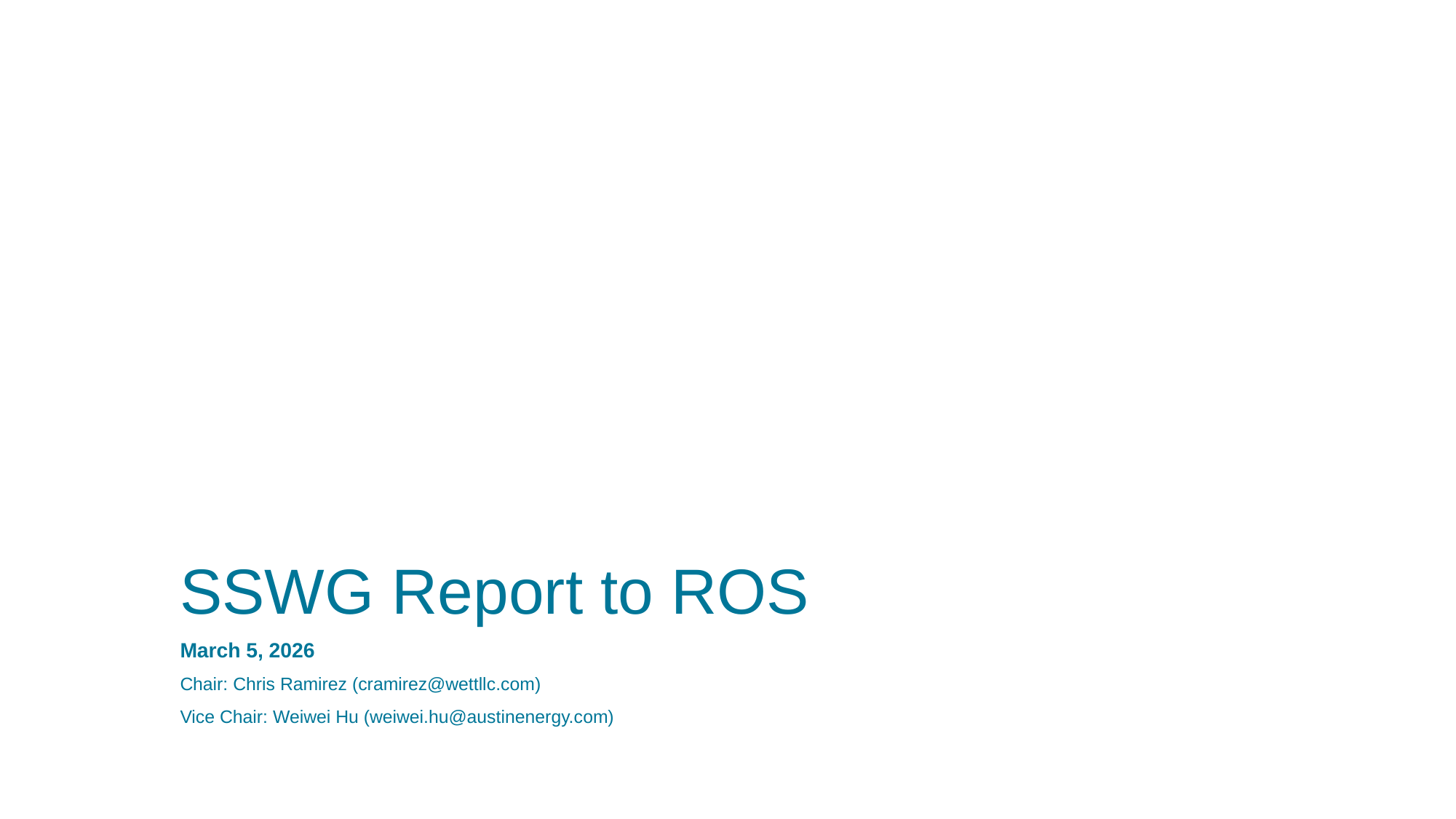

# SSWG Report to ROS
March 5, 2026
Chair: Chris Ramirez (cramirez@wettllc.com)
Vice Chair: Weiwei Hu (weiwei.hu@austinenergy.com)